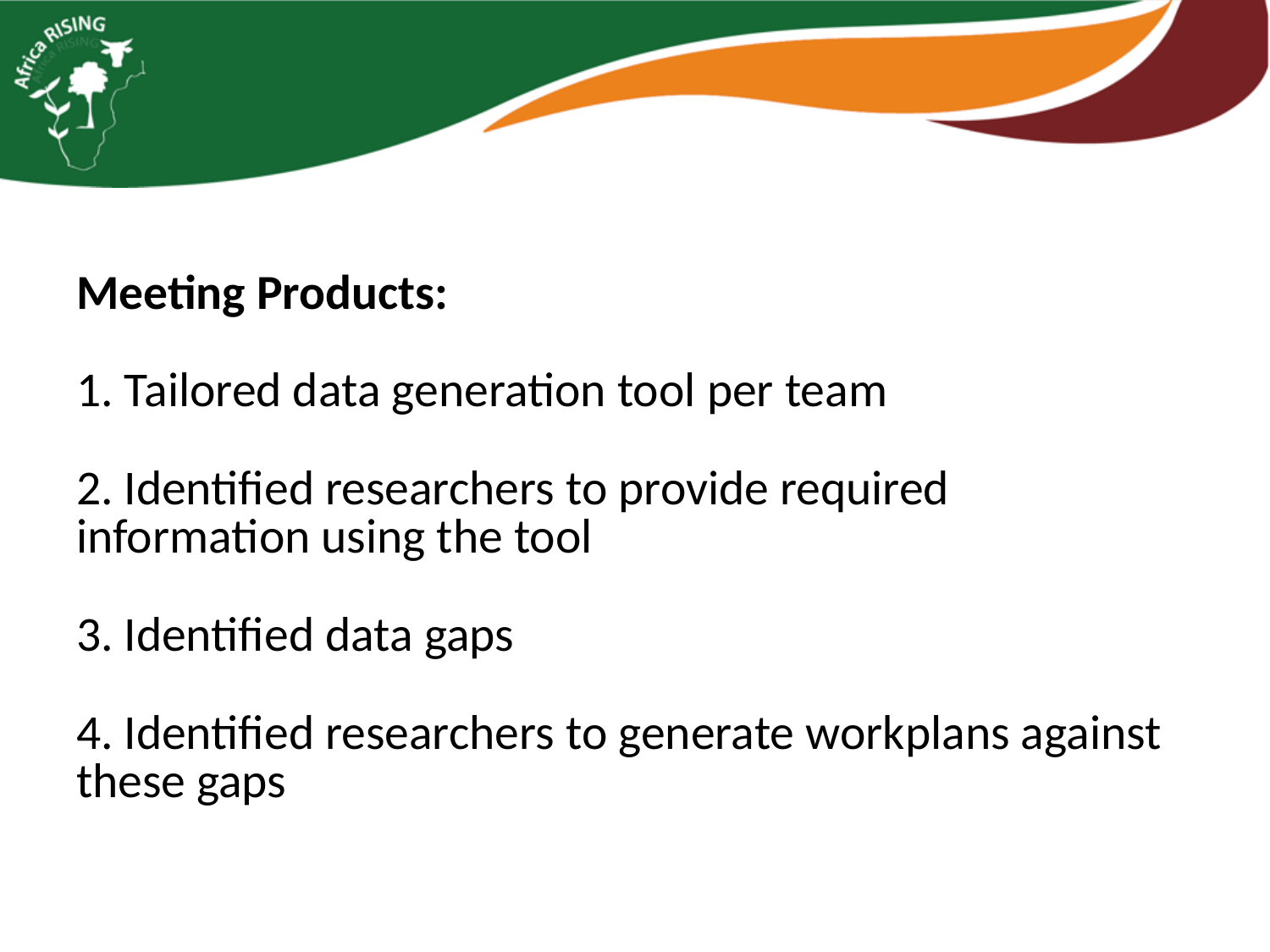

# Meeting Products: 1. Tailored data generation tool per team 2. Identified researchers to provide required      information using the tool 3. Identified data gaps 4. Identified researchers to generate workplans against these gaps